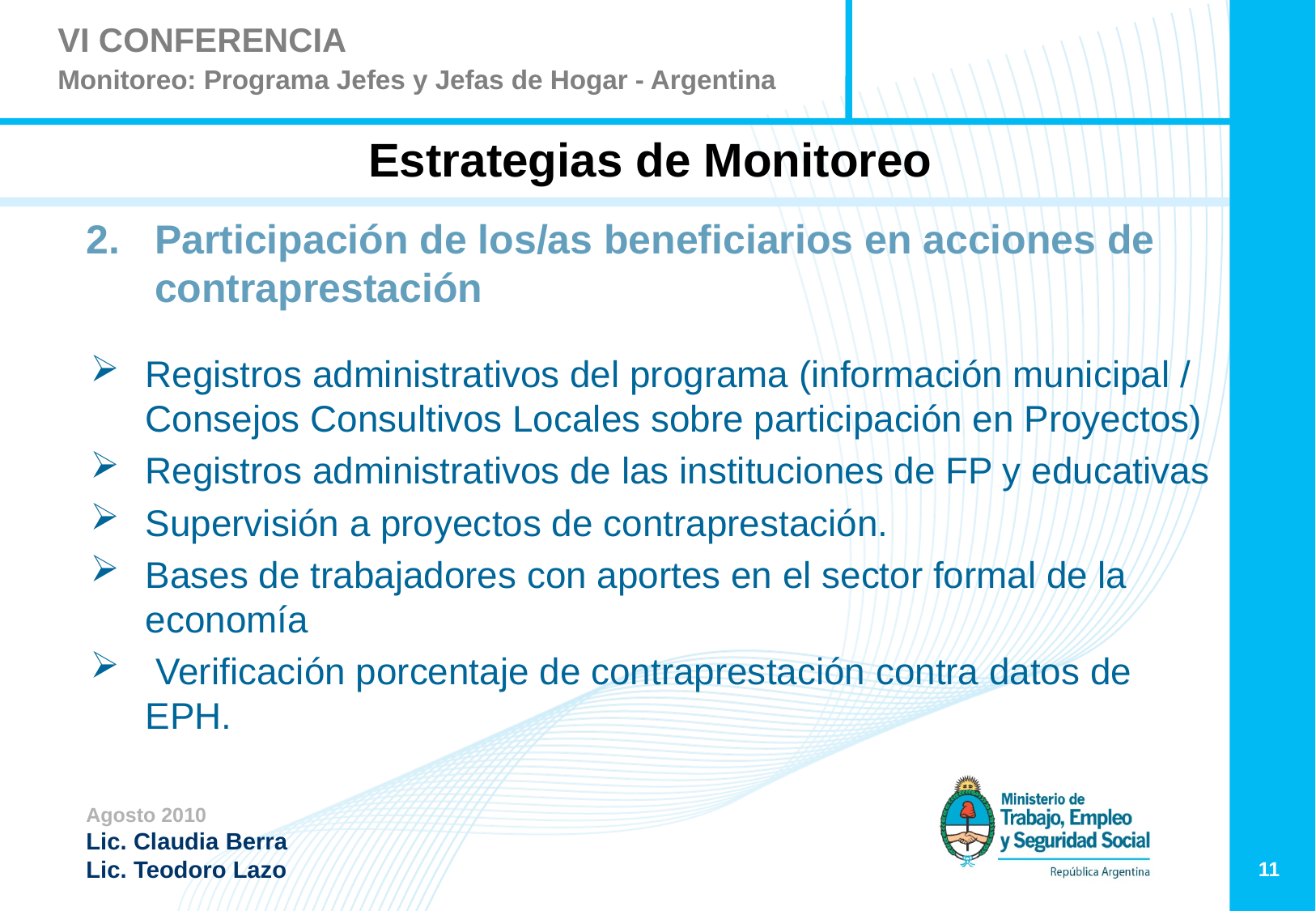

Estrategias de Monitoreo

Participación de los/as beneficiarios en acciones de contraprestación

Registros administrativos del programa (información municipal / Consejos Consultivos Locales sobre participación en Proyectos)
Registros administrativos de las instituciones de FP y educativas
Supervisión a proyectos de contraprestación.
Bases de trabajadores con aportes en el sector formal de la economía
 Verificación porcentaje de contraprestación contra datos de EPH.